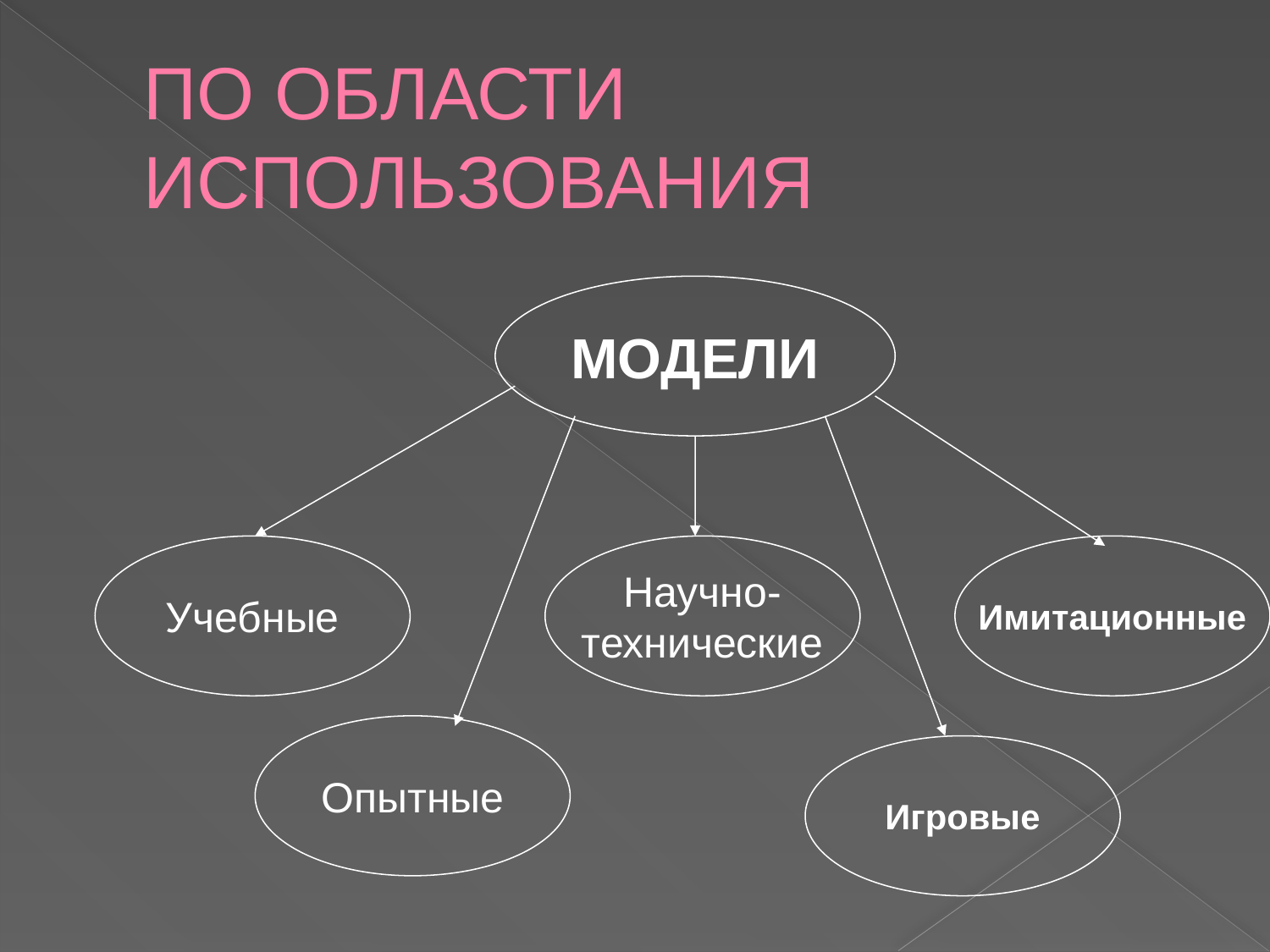

# ПО ОБЛАСТИ ИСПОЛЬЗОВАНИЯ
МОДЕЛИ

Учебные
Научно-
технические
Имитационные
Опытные
Игровые